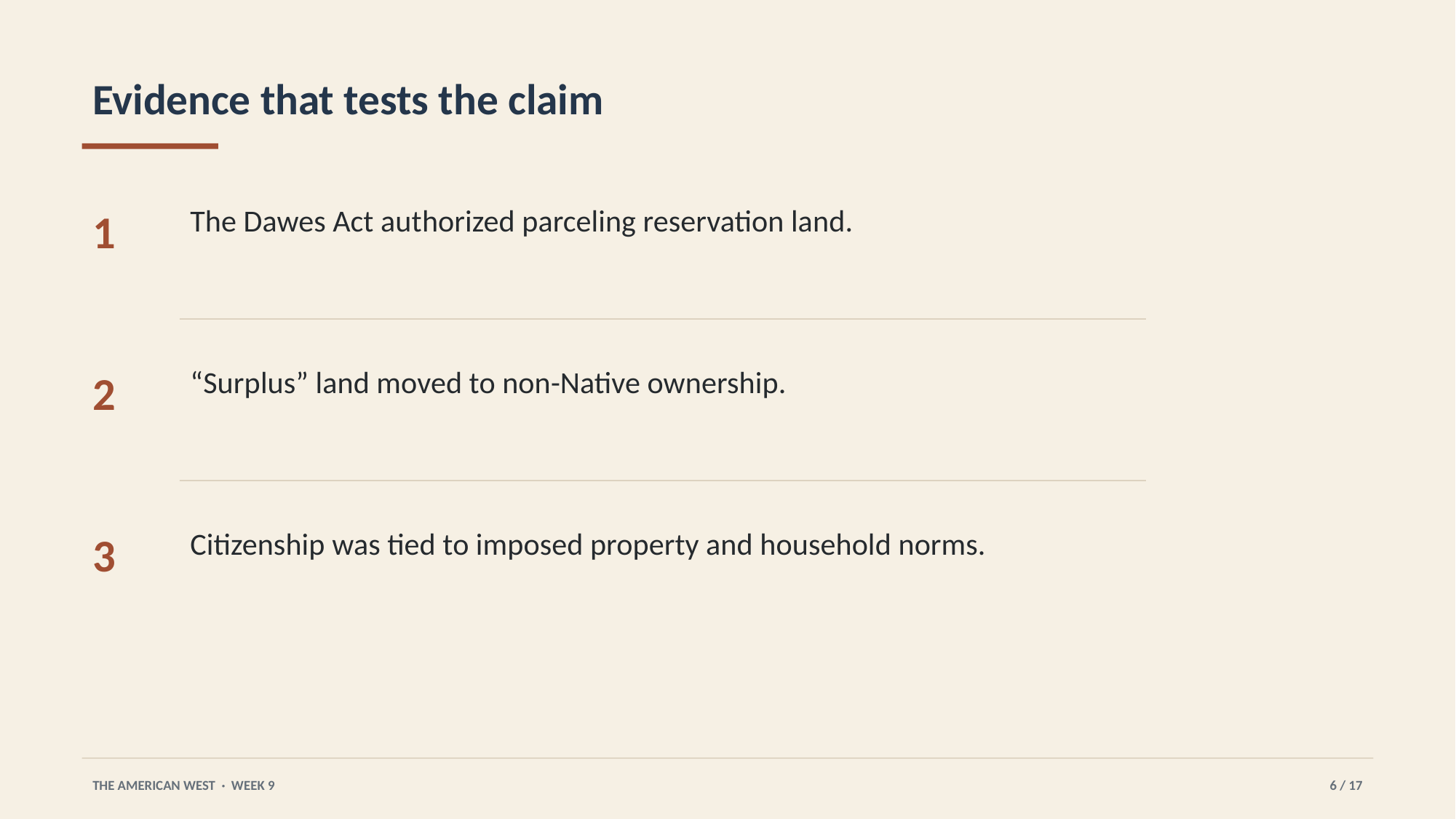

Evidence that tests the claim

The Dawes Act authorized parceling reservation land.
1

“Surplus” land moved to non-Native ownership.
2

Citizenship was tied to imposed property and household norms.
3

THE AMERICAN WEST  ·  WEEK 9
6 / 17